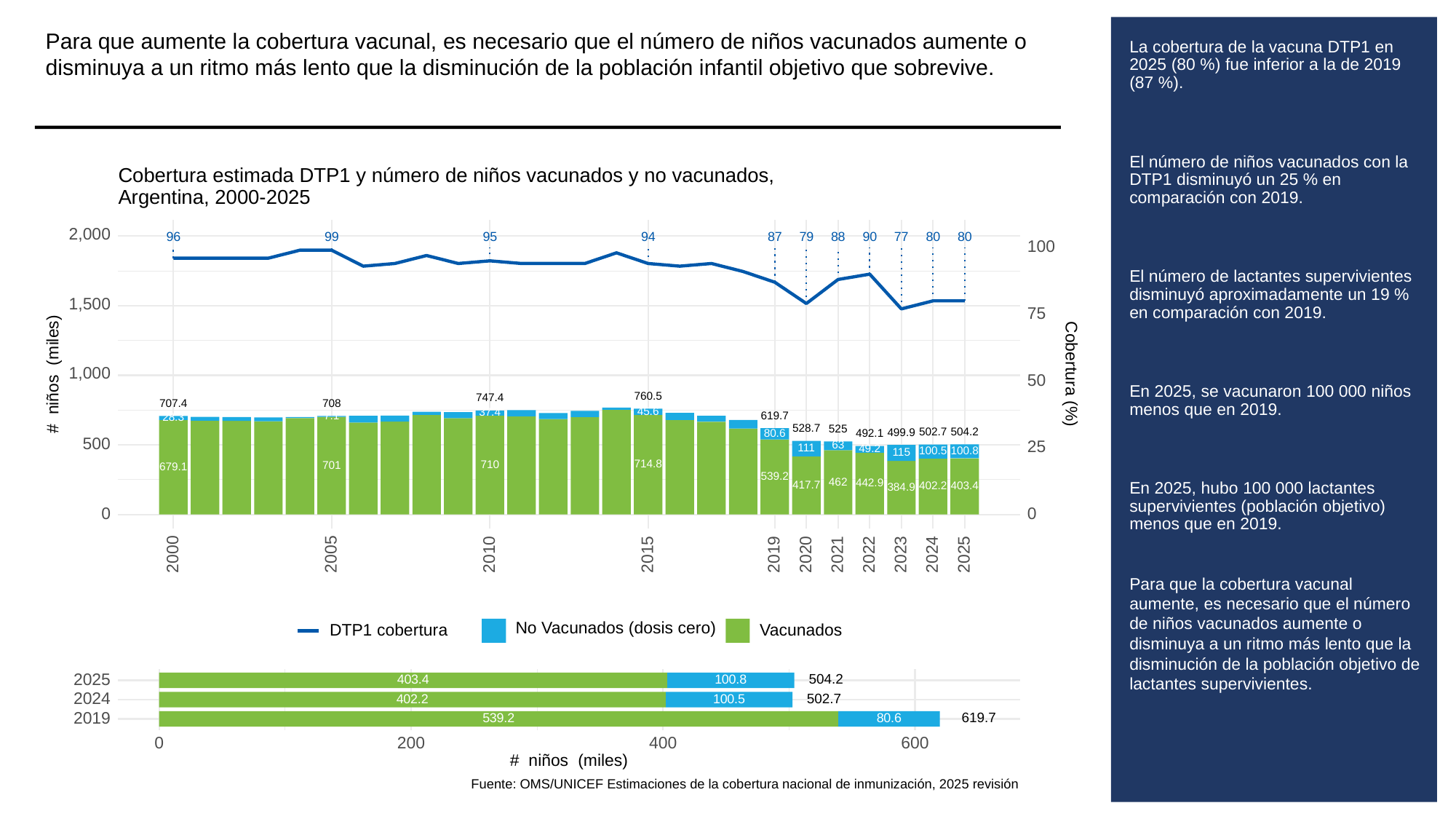

Para que aumente la cobertura vacunal, es necesario que el número de niños vacunados aumente o disminuya a un ritmo más lento que la disminución de la población infantil objetivo que sobrevive.
# La cobertura de la vacuna DTP1 en 2025 (80 %) fue inferior a la de 2019 (87 %).

El número de niños vacunados con la DTP1 disminuyó un 25 % en comparación con 2019.

El número de lactantes supervivientes disminuyó aproximadamente un 19 % en comparación con 2019.

En 2025, se vacunaron 100 000 niños menos que en 2019.

En 2025, hubo 100 000 lactantes supervivientes (población objetivo) menos que en 2019.

Para que la cobertura vacunal aumente, es necesario que el número de niños vacunados aumente o disminuya a un ritmo más lento que la disminución de la población objetivo de lactantes supervivientes.

Cobertura estimada DTP1 y número de niños vacunados y no vacunados,
Argentina, 2000-2025

2,000
96
99
95
94
87
79
88
90
80
80
77

100

1,500

75

#  niños  (miles)
Cobertura (%)
1,000
50

760.5
747.4
708
707.4
45.6

37.4

619.7

7.1

28.3

528.7
525
504.2

502.7

499.9
80.6
492.1
500

25
63

111

49.2

100.8
100.5
115

714.8
710

701
679.1
539.2
462
442.9

417.7
403.4
402.2
384.9
0
0

2023
2000
2005
2010
2015
2019
2020
2021
2022
2024
2025

No Vacunados (dosis cero)
DTP1 cobertura
Vacunados

2025
504.2
403.4
100.8

2024
502.7
402.2
100.5

2019
619.7
539.2
80.6

0
200
400
600
#  niños  (miles)
Fuente: OMS/UNICEF Estimaciones de la cobertura nacional de inmunización, 2025 revisión